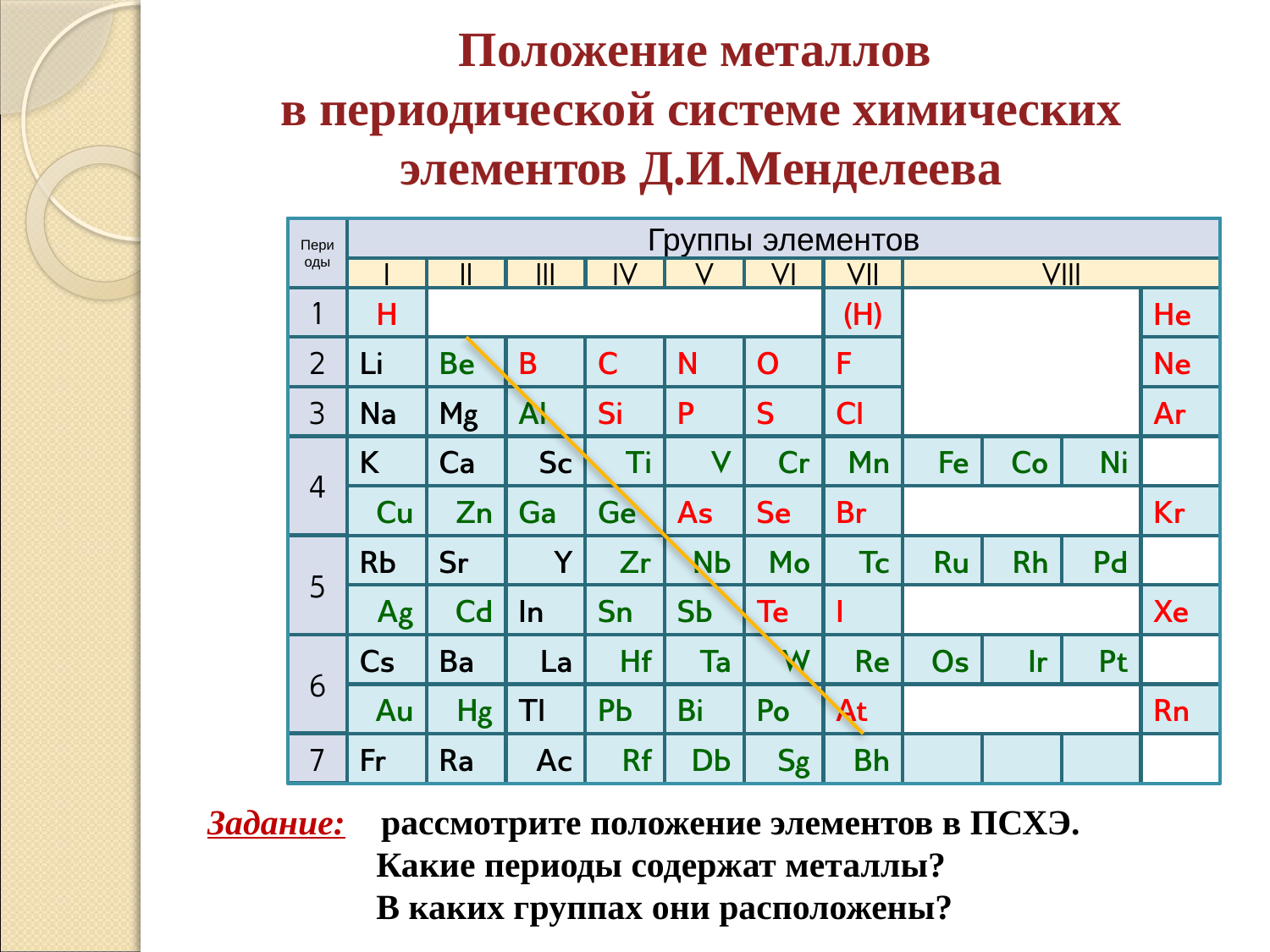

# Положение металлов в периодической системе химических элементов Д.И.Менделеева
Периоды

Группы элементов
I
II
III
IV
V
VI
VII
VIII
1
2
3
4
6
7
5
H
(H)
He
Li
Be
B
C
N
O
F
Ne
Na
Mg
Al
Si
P
S
Cl
Ar
K
Ca
Sc
Ti
V
Cr
Mn
Fe
Co
Ni
Cu
Zn
Ga
Ge
As
Se
Br
Kr
Rb
Sr
Y
Zr
Nb
Mo
Tc
Ru
Rh
Pd

Ag
Cd
In
Sn
Sb
Te
I
Xe
Cs
Ba
La
Hf
Ta
W
Re
Os
Ir
Pt
Au
Hg
Tl
Pb
Bi
Po
At
Rn
Fr
Ra
Ac
Rf
Db
Sg
Bh
Задание:    рассмотрите положение элементов в ПСХЭ.
                   Какие периоды содержат металлы?
                   В каких группах они расположены?